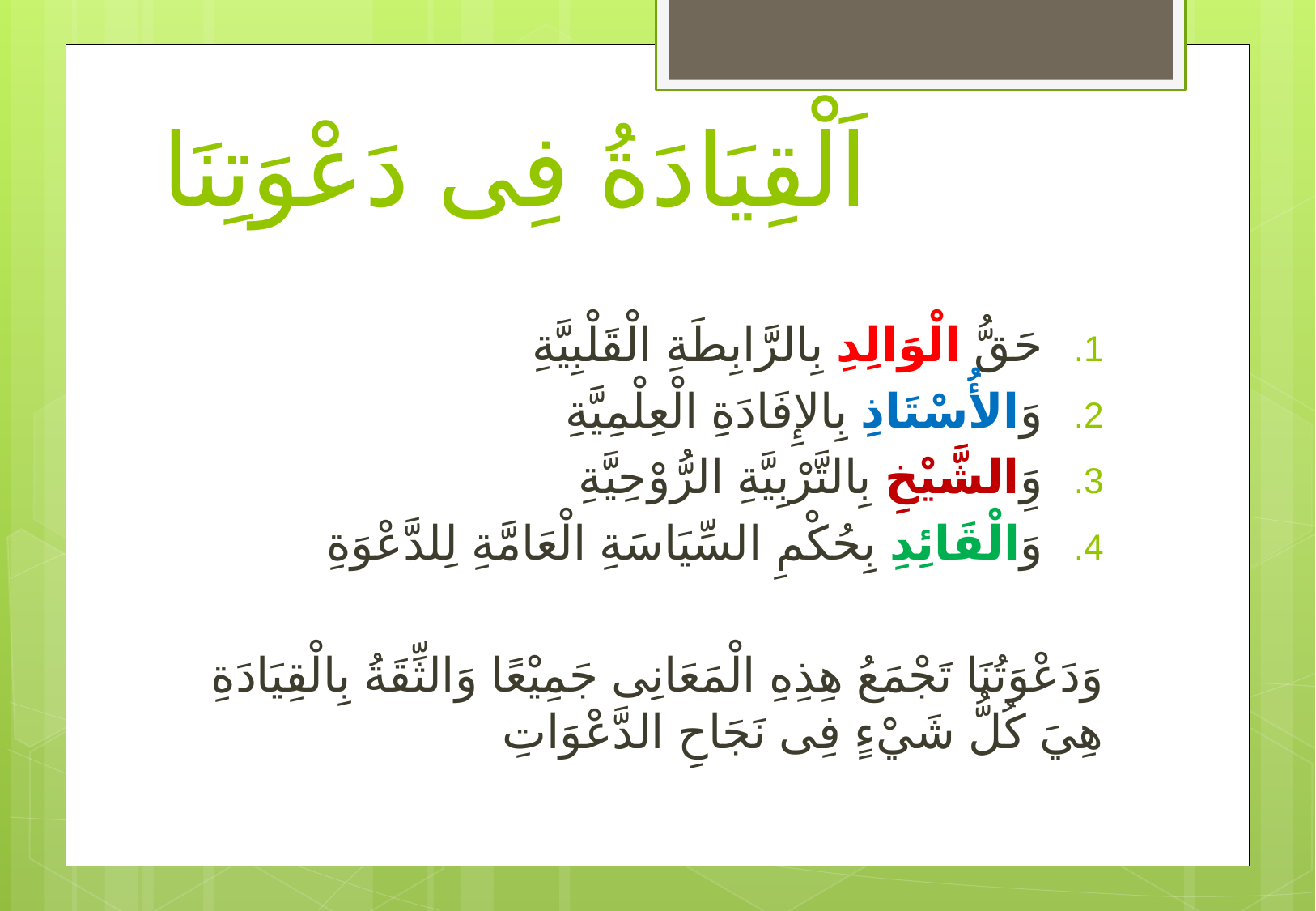

# اَلْقِيَادَةُ فِى دَعْوَتِنَا
حَقُّ الْوَالِدِ بِالرَّابِطَةِ الْقَلْبِيَّةِ
وَالأُسْتَاذِ بِالإِفَادَةِ الْعِلْمِيَّةِ
وَِالشَّيْخِ بِالتَّرْبِيَّةِ الرُّوْحِيَّةِ
وَالْقَائِدِ بِحُكْمِ السِّيَاسَةِ الْعَامَّةِ لِلدَّعْوَةِ

وَدَعْوَتُنَا تَجْمَعُ هِذِهِ الْمَعَانِى جَمِيْعًا وَالثِّقَةُ بِالْقِيَادَةِ هِيَ كُلُّ شَيْءٍ فِى نَجَاحِ الدَّعْوَاتِ